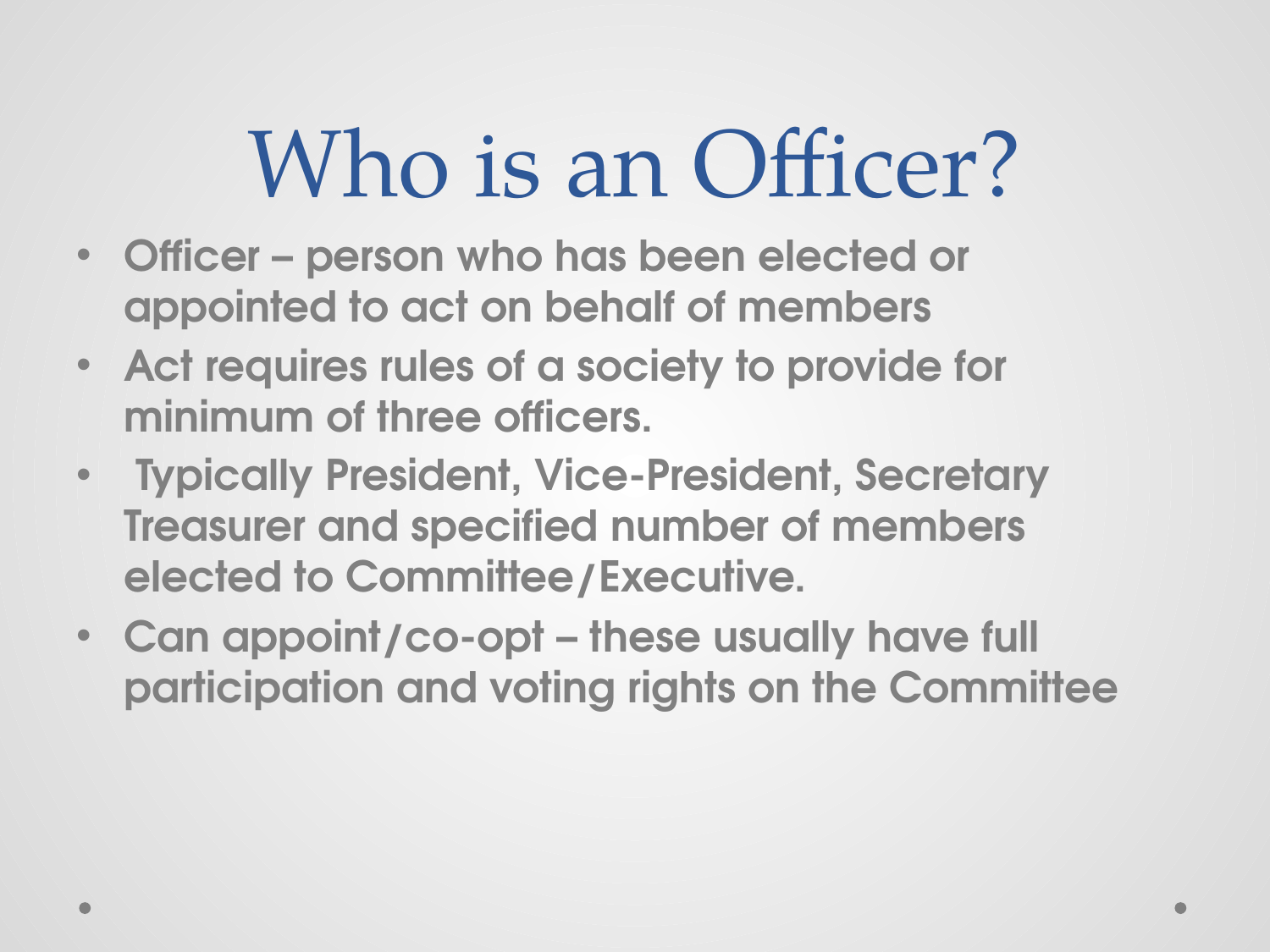

# Who is an Officer?
Officer – person who has been elected or appointed to act on behalf of members
Act requires rules of a society to provide for minimum of three officers.
 Typically President, Vice-President, Secretary Treasurer and specified number of members elected to Committee/Executive.
Can appoint/co-opt – these usually have full participation and voting rights on the Committee